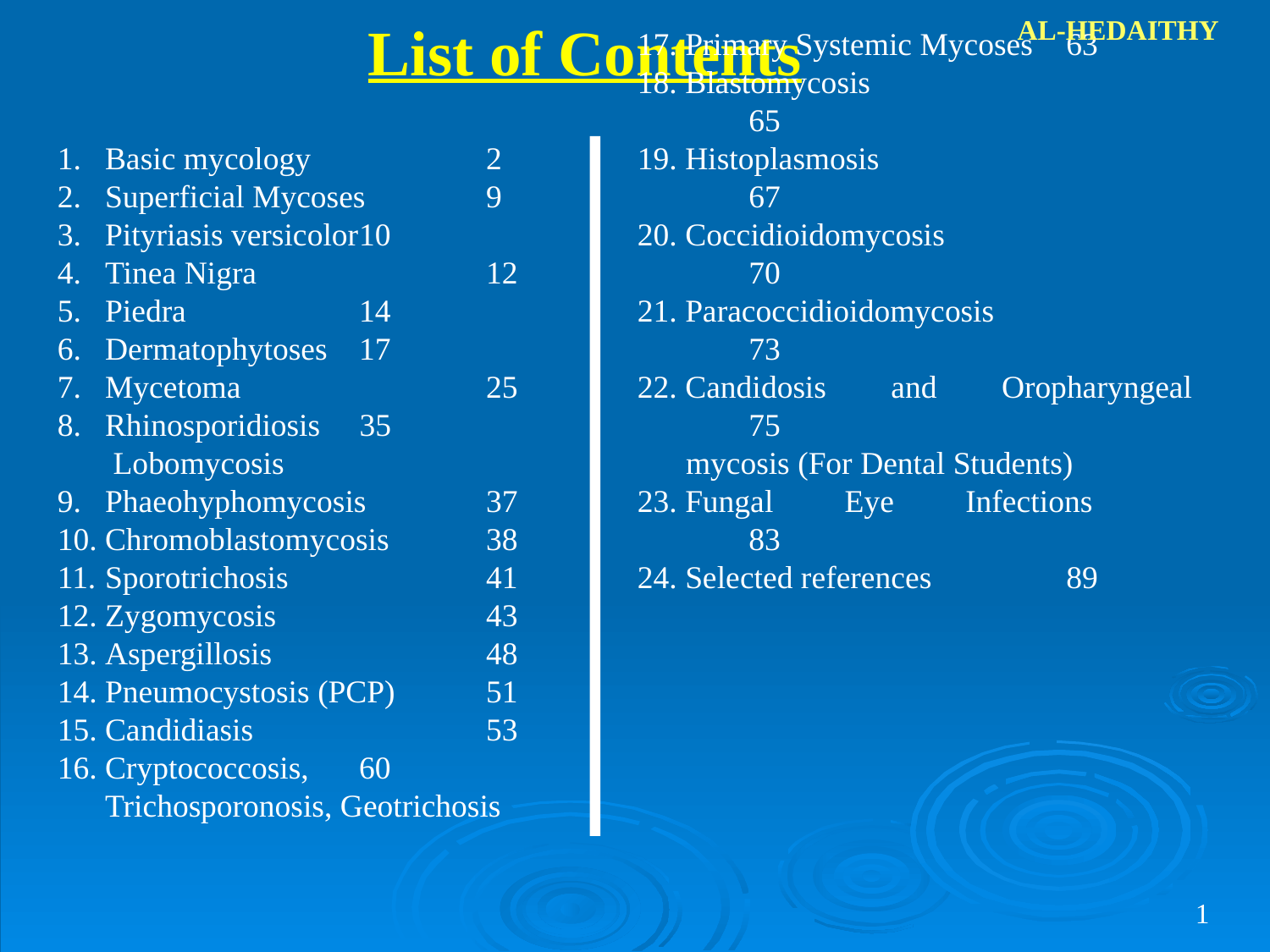

List of Contents
AL-HEDAITHY

Primary Systemic Mycoses 	63
Blastomycosis			65
Histoplasmosis			67
Coccidioidomycosis		70
Paracoccidioidomycosis		73
Candidosis and Oropharyngeal 	75
      mycosis (For Dental Students)
Fungal Eye Infections		83
Selected references		89

Basic mycology		2
Superficial Mycoses	9
Pityriasis versicolor	10
Tinea Nigra		12
Piedra		14
Dermatophytoses	17
Mycetoma		25
Rhinosporidiosis  	35                             Lobomycosis
Phaeohyphomycosis	37
Chromoblastomycosis	38
Sporotrichosis		41
Zygomycosis		43
Aspergillosis		48
Pneumocystosis (PCP)	51
Candidiasis		53
Cryptococcosis,     	60
   	Trichosporonosis, Geotrichosis

1